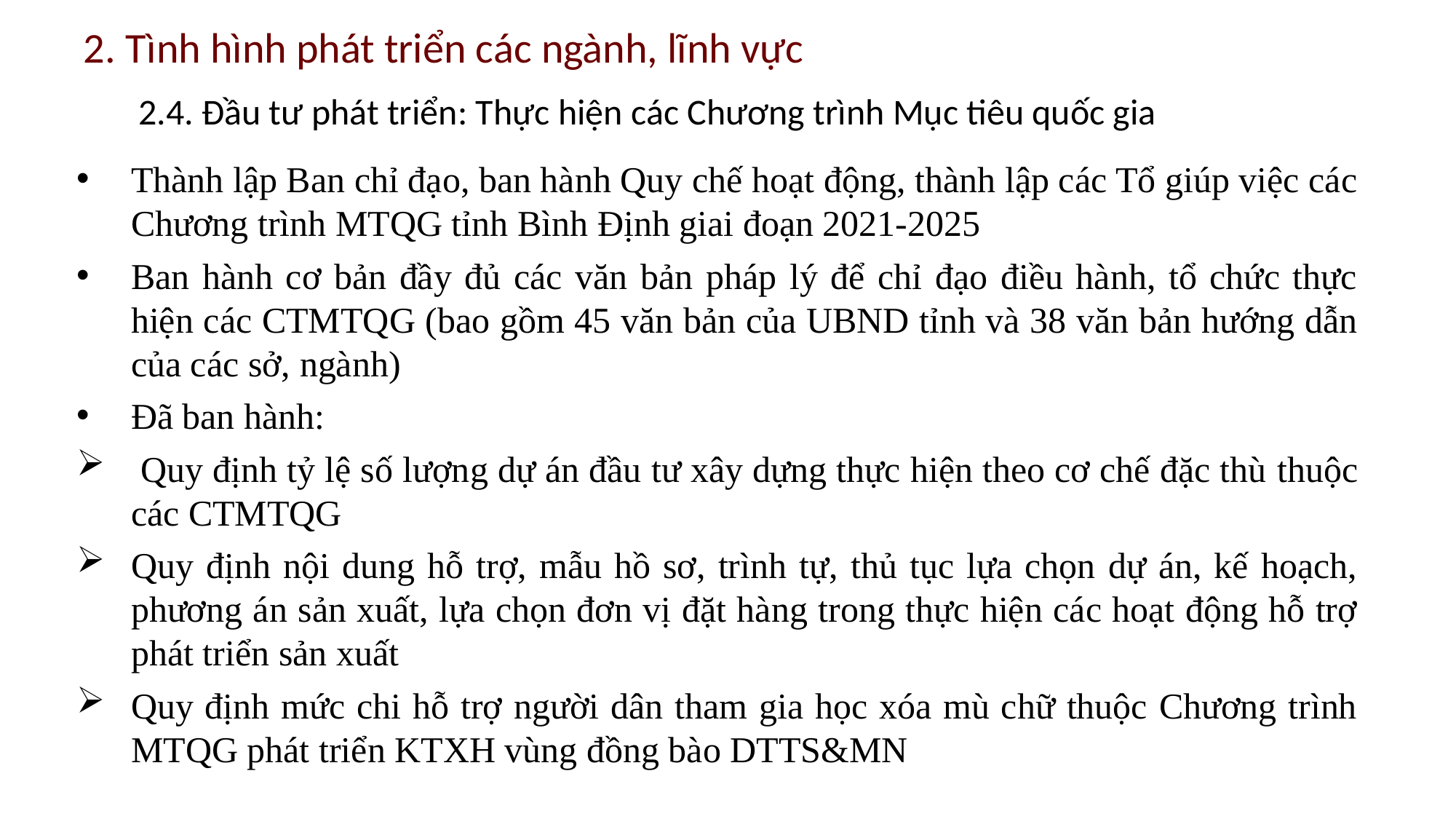

2. Tình hình phát triển các ngành, lĩnh vực
2.4. Đầu tư phát triển: Thực hiện các Chương trình Mục tiêu quốc gia
Thành lập Ban chỉ đạo, ban hành Quy chế hoạt động, thành lập các Tổ giúp việc các Chương trình MTQG tỉnh Bình Định giai đoạn 2021-2025
Ban hành cơ bản đầy đủ các văn bản pháp lý để chỉ đạo điều hành, tổ chức thực hiện các CTMTQG (bao gồm 45 văn bản của UBND tỉnh và 38 văn bản hướng dẫn của các sở, ngành)
Đã ban hành:
 Quy định tỷ lệ số lượng dự án đầu tư xây dựng thực hiện theo cơ chế đặc thù thuộc các CTMTQG
Quy định nội dung hỗ trợ, mẫu hồ sơ, trình tự, thủ tục lựa chọn dự án, kế hoạch, phương án sản xuất, lựa chọn đơn vị đặt hàng trong thực hiện các hoạt động hỗ trợ phát triển sản xuất
Quy định mức chi hỗ trợ người dân tham gia học xóa mù chữ thuộc Chương trình MTQG phát triển KTXH vùng đồng bào DTTS&MN